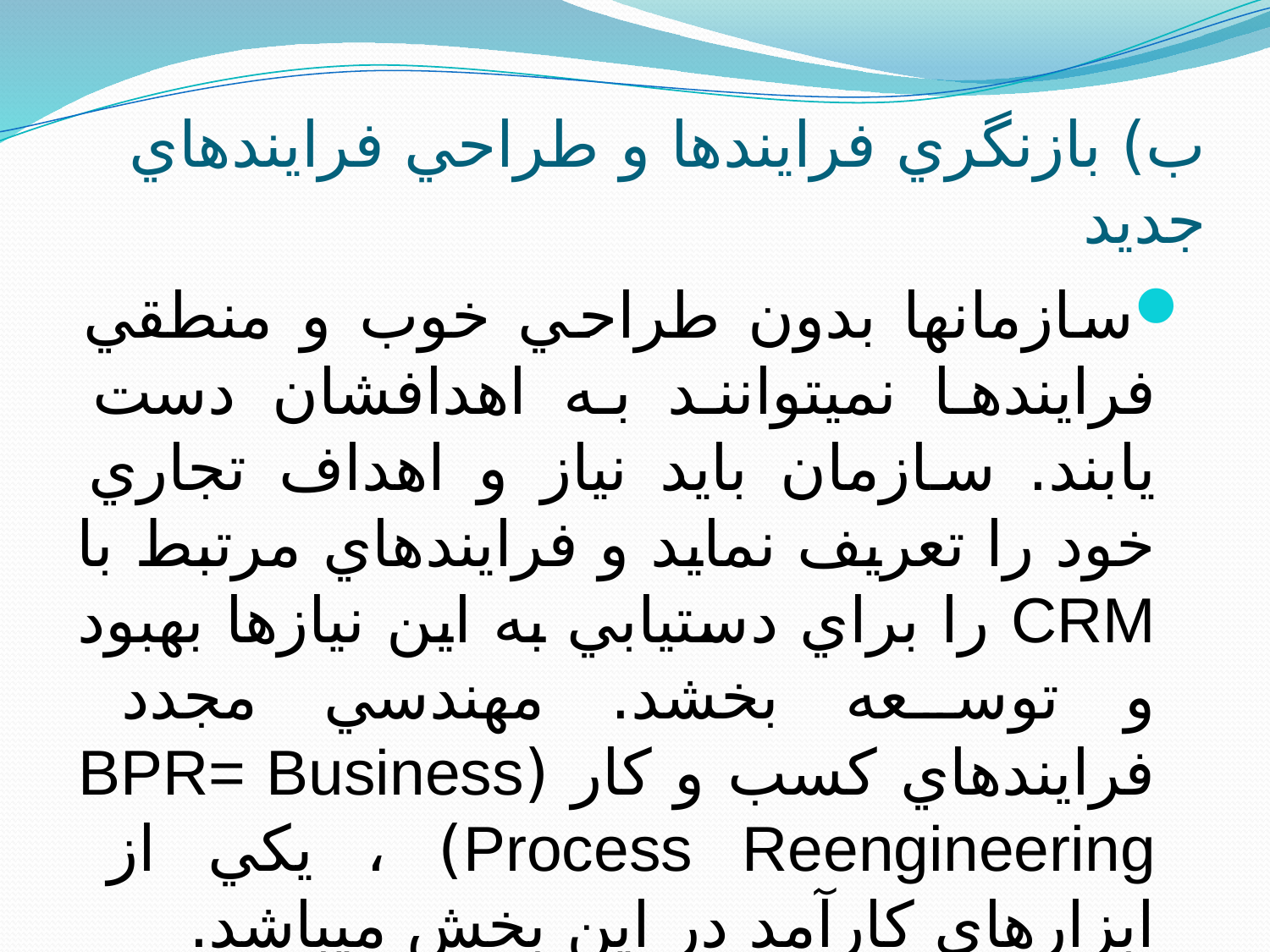

# ب) بازنگري فرايندها و طراحي فرايندهاي جديد
سازمان‏ها بدون طراحي خوب و منطقي فرايندها نمي‏توانند به اهدافشان دست يابند. سازمان بايد نياز و اهداف تجاري خود را تعريف نمايد و فرايندهاي مرتبط با CRM را براي دستيابي به اين نيازها بهبود و توسعه بخشد. مهندسي مجدد فرايندهاي کسب و کار (BPR= Business Process Reengineering) ، يکي از ابزارهاي کارآمد در اين بخش مي‏باشد.